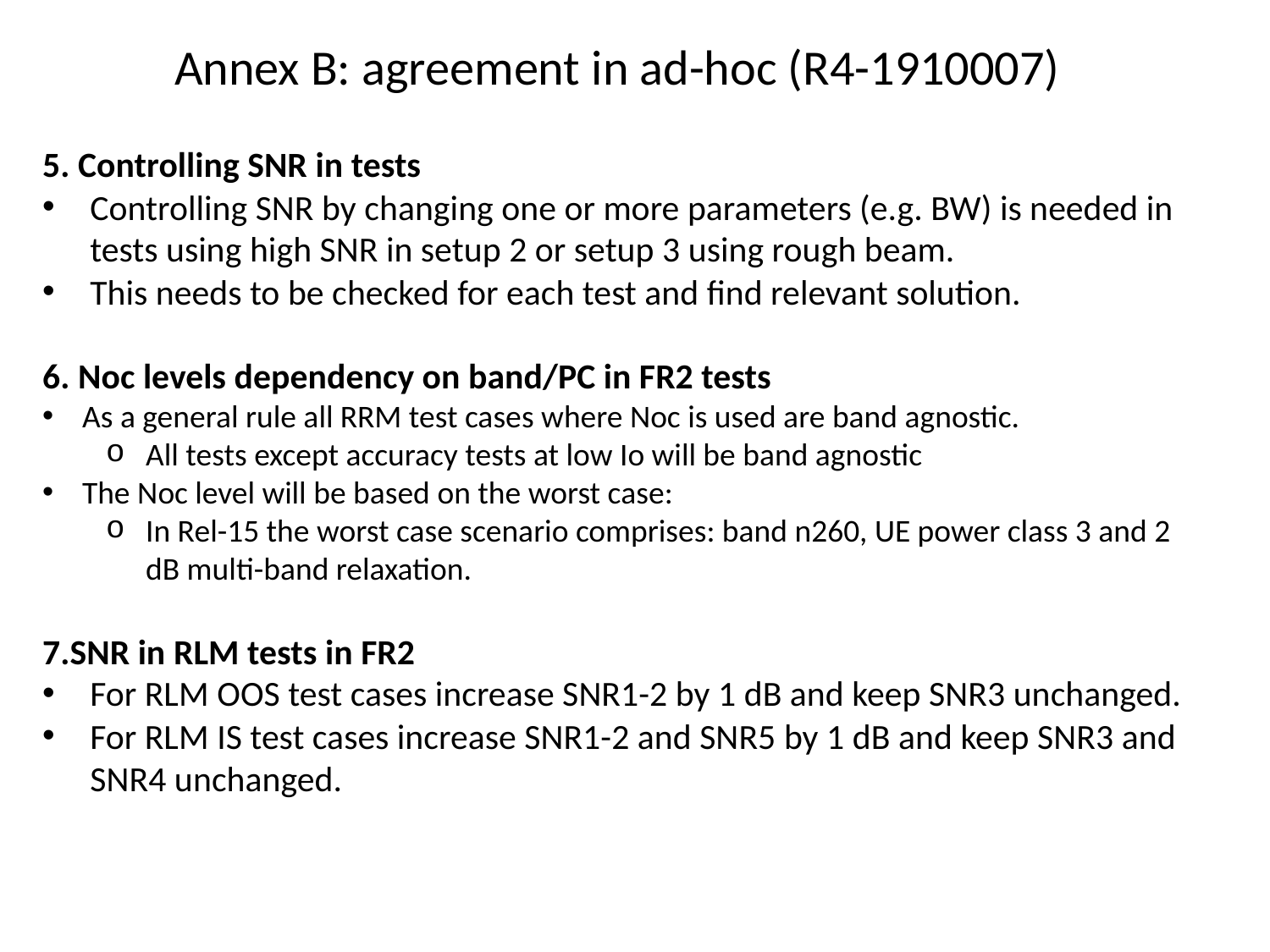

# Annex B: agreement in ad-hoc (R4-1910007)
5. Controlling SNR in tests
Controlling SNR by changing one or more parameters (e.g. BW) is needed in tests using high SNR in setup 2 or setup 3 using rough beam.
This needs to be checked for each test and find relevant solution.

6. Noc levels dependency on band/PC in FR2 tests
As a general rule all RRM test cases where Noc is used are band agnostic.
All tests except accuracy tests at low Io will be band agnostic
The Noc level will be based on the worst case:
In Rel-15 the worst case scenario comprises: band n260, UE power class 3 and 2 dB multi-band relaxation.

7.SNR in RLM tests in FR2
For RLM OOS test cases increase SNR1-2 by 1 dB and keep SNR3 unchanged.
For RLM IS test cases increase SNR1-2 and SNR5 by 1 dB and keep SNR3 and SNR4 unchanged.